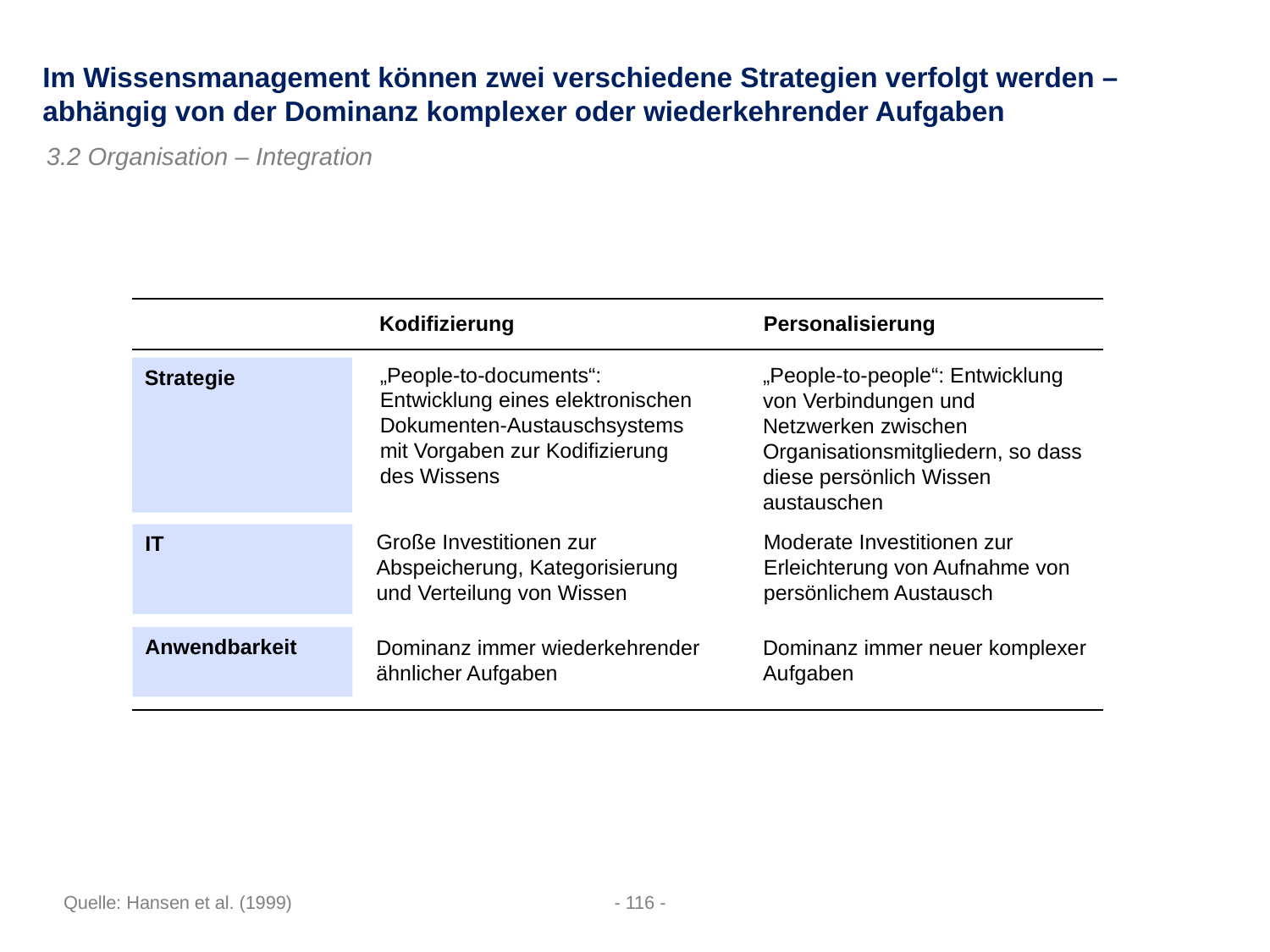

Im Wissensmanagement können zwei verschiedene Strategien verfolgt werden – abhängig von der Dominanz komplexer oder wiederkehrender Aufgaben
3.2 Organisation – Integration
Personalisierung
Kodifizierung
„People-to-documents“: Entwicklung eines elektronischen Dokumenten-Austauschsystems mit Vorgaben zur Kodifizierung des Wissens
„People-to-people“: Entwicklung von Verbindungen und Netzwerken zwischen Organisationsmitgliedern, so dass diese persönlich Wissen austauschen
Strategie
Große Investitionen zur Abspeicherung, Kategorisierung und Verteilung von Wissen
Moderate Investitionen zur Erleichterung von Aufnahme von persönlichem Austausch
IT
Anwendbarkeit
Dominanz immer neuer komplexer Aufgaben
Dominanz immer wiederkehrender ähnlicher Aufgaben
Quelle: Hansen et al. (1999)
- 116 -